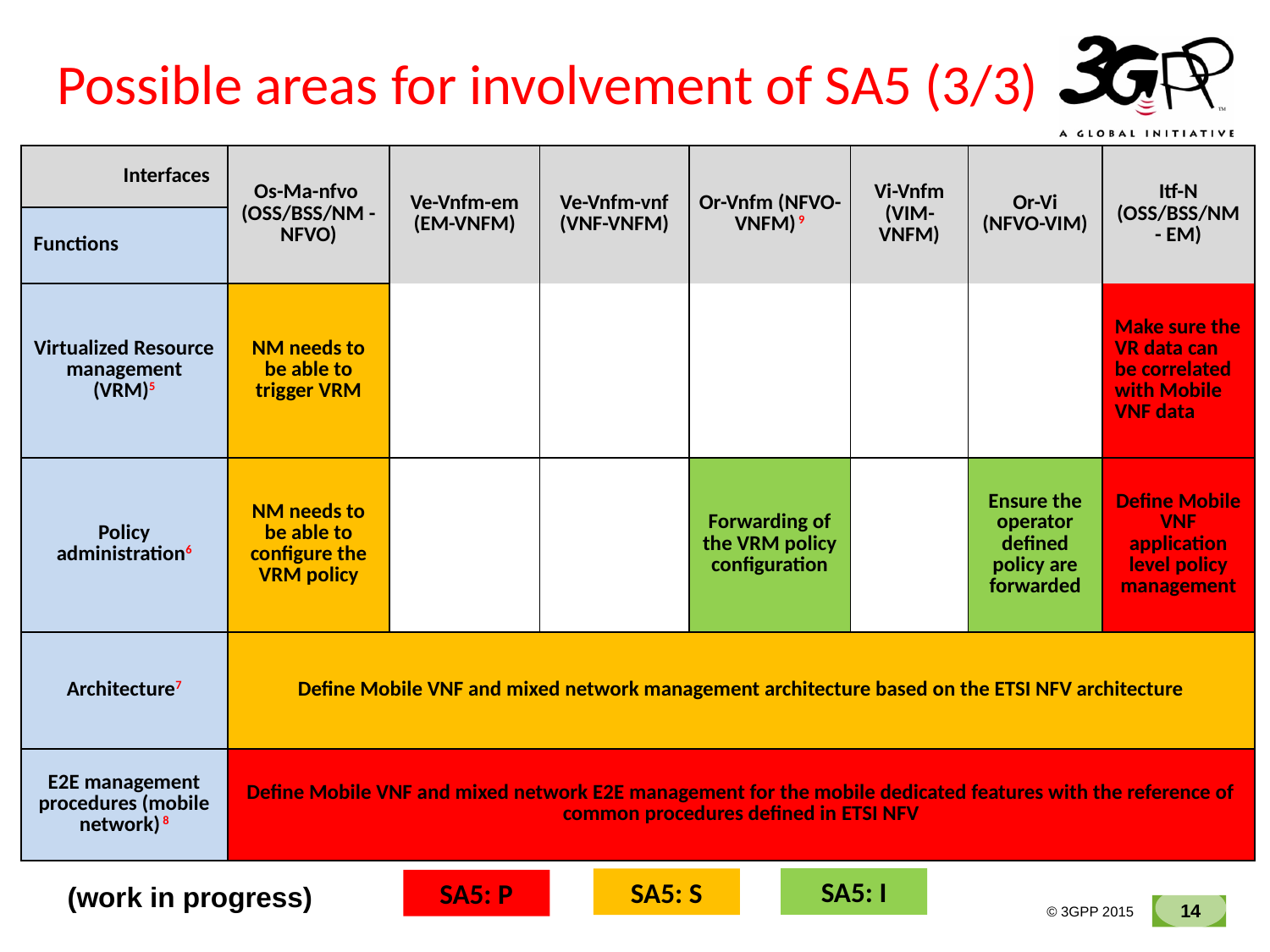

# Possible areas for involvement of SA5 (3/3)
| Interfaces | Os-Ma-nfvo (OSS/BSS/NM - NFVO) | Ve-Vnfm-em (EM-VNFM) | Ve-Vnfm-vnf (VNF-VNFM) | Or-Vnfm (NFVO-VNFM) 9 | Vi-Vnfm (VIM-VNFM) | Or-Vi (NFVO-VIM) | Itf-N (OSS/BSS/NM - EM) |
| --- | --- | --- | --- | --- | --- | --- | --- |
| Functions |  |  |  |  |  |  |  |
| Virtualized Resource management (VRM)5 | NM needs to be able to trigger VRM |  |  |  |  |  | Make sure the VR data can be correlated with Mobile VNF data |
| Policy administration6 | NM needs to be able to configure the VRM policy |  |  | Forwarding of the VRM policy configuration |  | Ensure the operator defined policy are forwarded | Define Mobile VNF application level policy management |
| Architecture7 | Define Mobile VNF and mixed network management architecture based on the ETSI NFV architecture |  |  |  |  |  |  |
| E2E management procedures (mobile network) 8 | Define Mobile VNF and mixed network E2E management for the mobile dedicated features with the reference of common procedures defined in ETSI NFV |  |  |  |  |  |  |
SA5: I
SA5: S
SA5: P
(work in progress)